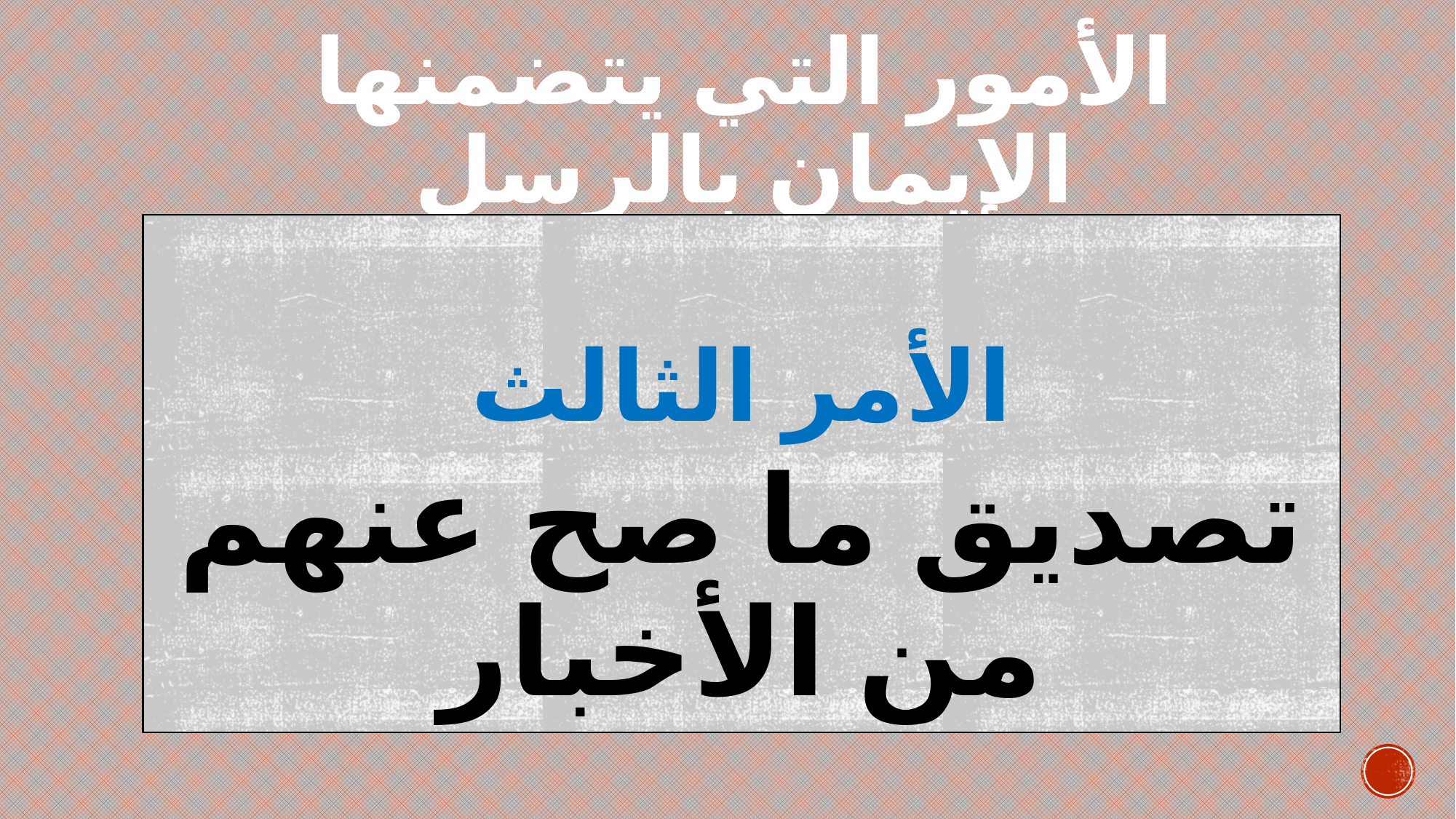

# الأمور التي يتضمنها الإيمان بالرسل

الأمر الثالث
تصديق ما صح عنهم من الأخبار